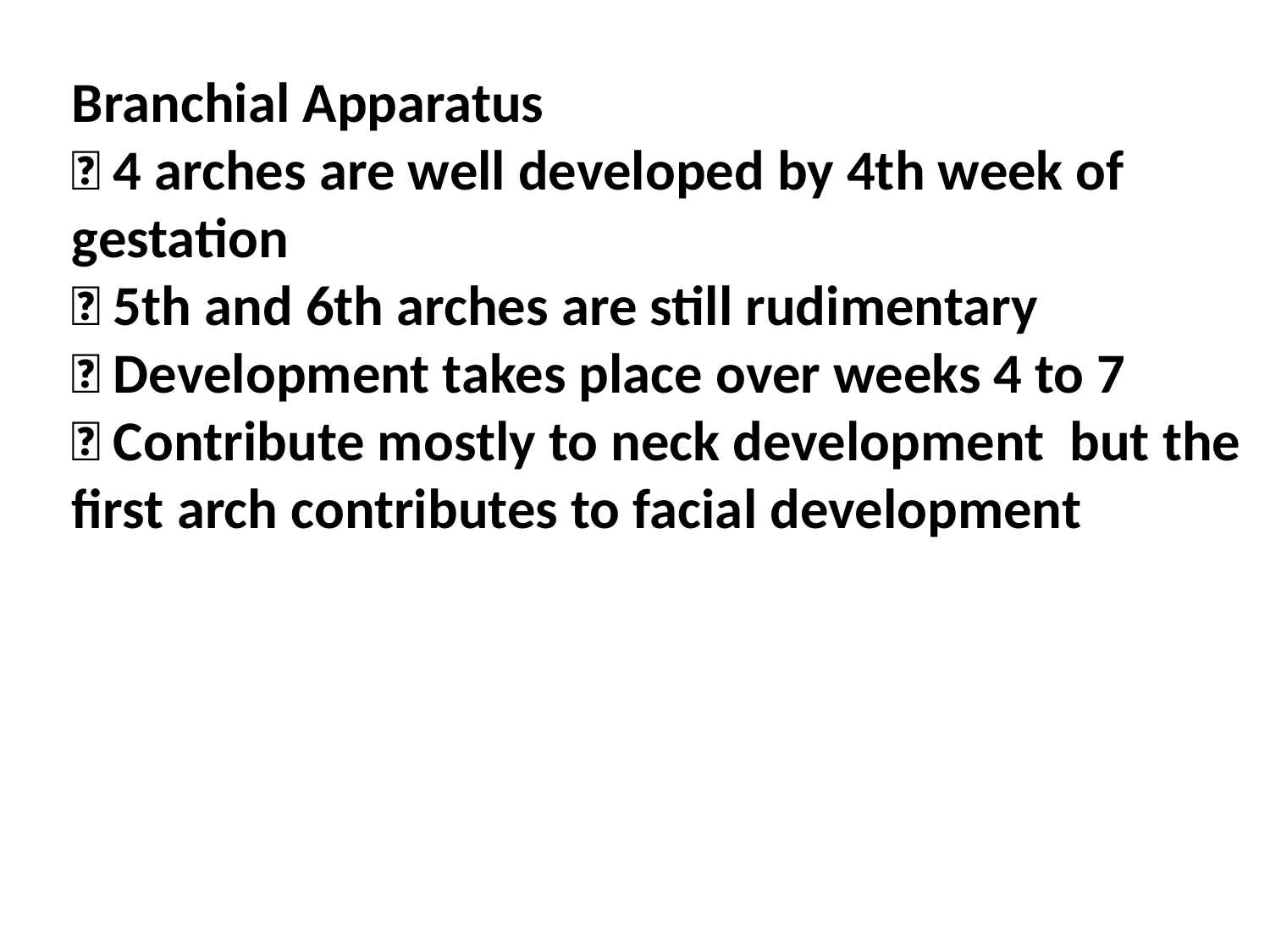

Branchial Apparatus
􀂄 4 arches are well developed by 4th week of gestation
􀂄 5th and 6th arches are still rudimentary
􀂄 Development takes place over weeks 4 to 7
􀂄 Contribute mostly to neck development  but the first arch contributes to facial development